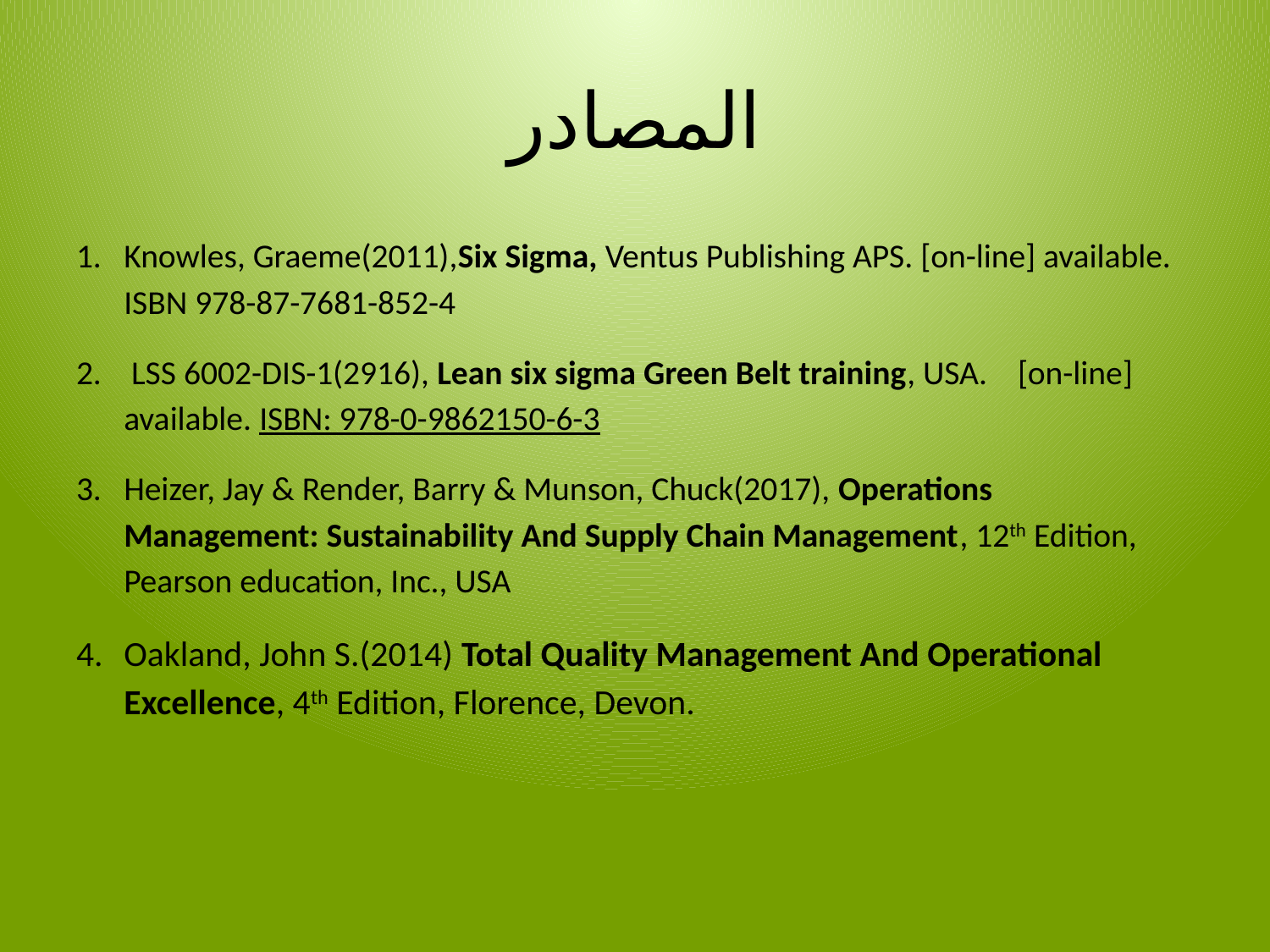

# المصادر
Knowles, Graeme(2011),Six Sigma, Ventus Publishing APS. [on-line] available. ISBN 978-87-7681-852-4
 LSS 6002-DIS-1(2916), Lean six sigma Green Belt training, USA.    [on-line] available. ISBN: 978-0-9862150-6-3
Heizer, Jay & Render, Barry & Munson, Chuck(2017), Operations Management: Sustainability And Supply Chain Management, 12th Edition, Pearson education, Inc., USA
Oakland, John S.(2014) Total Quality Management And Operational Excellence, 4th Edition, Florence, Devon.